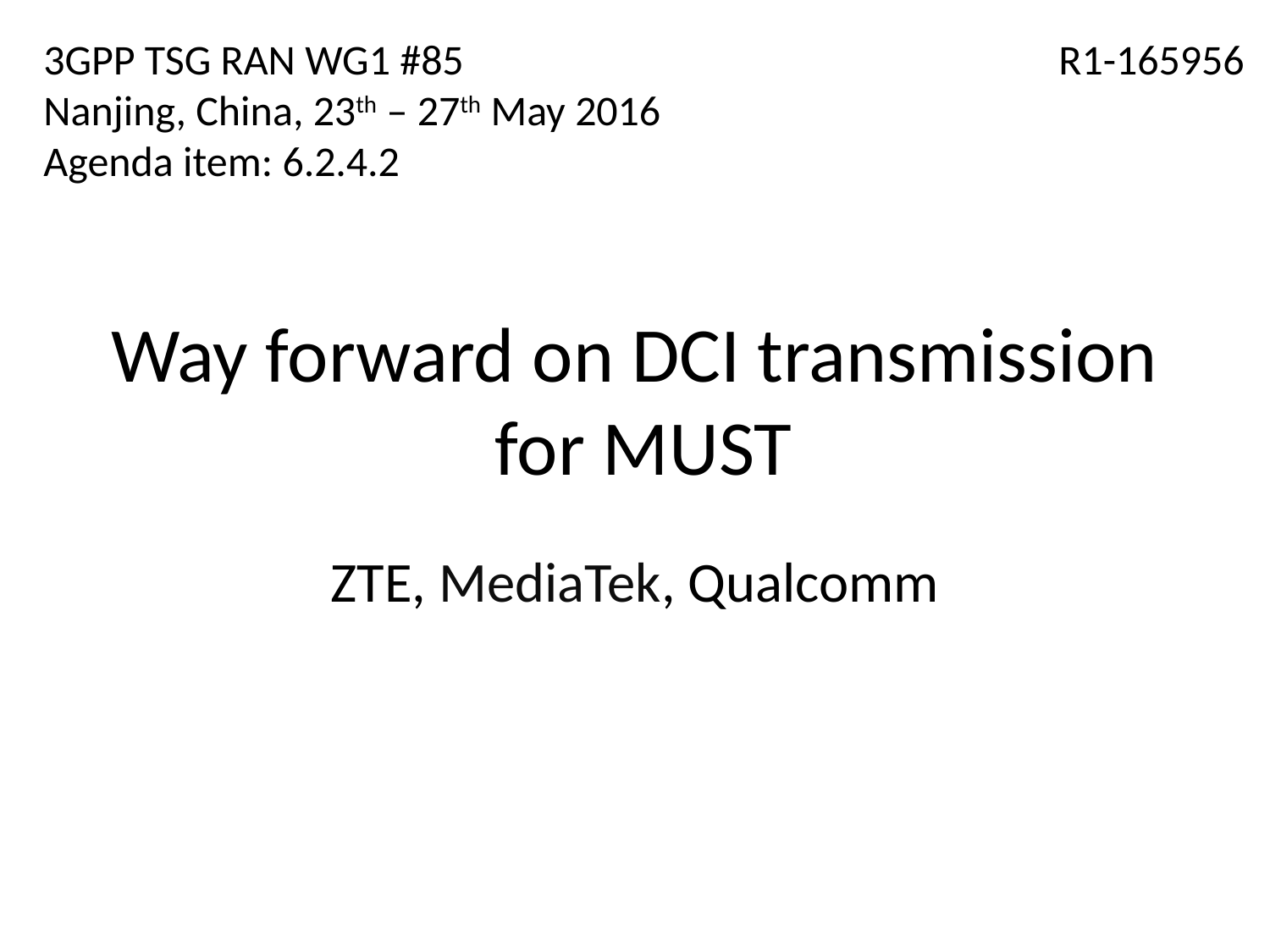

3GPP TSG RAN WG1 #85
Nanjing, China, 23th – 27th May 2016
Agenda item: 6.2.4.2
R1-165956
# Way forward on DCI transmission  for MUST
ZTE, MediaTek, Qualcomm